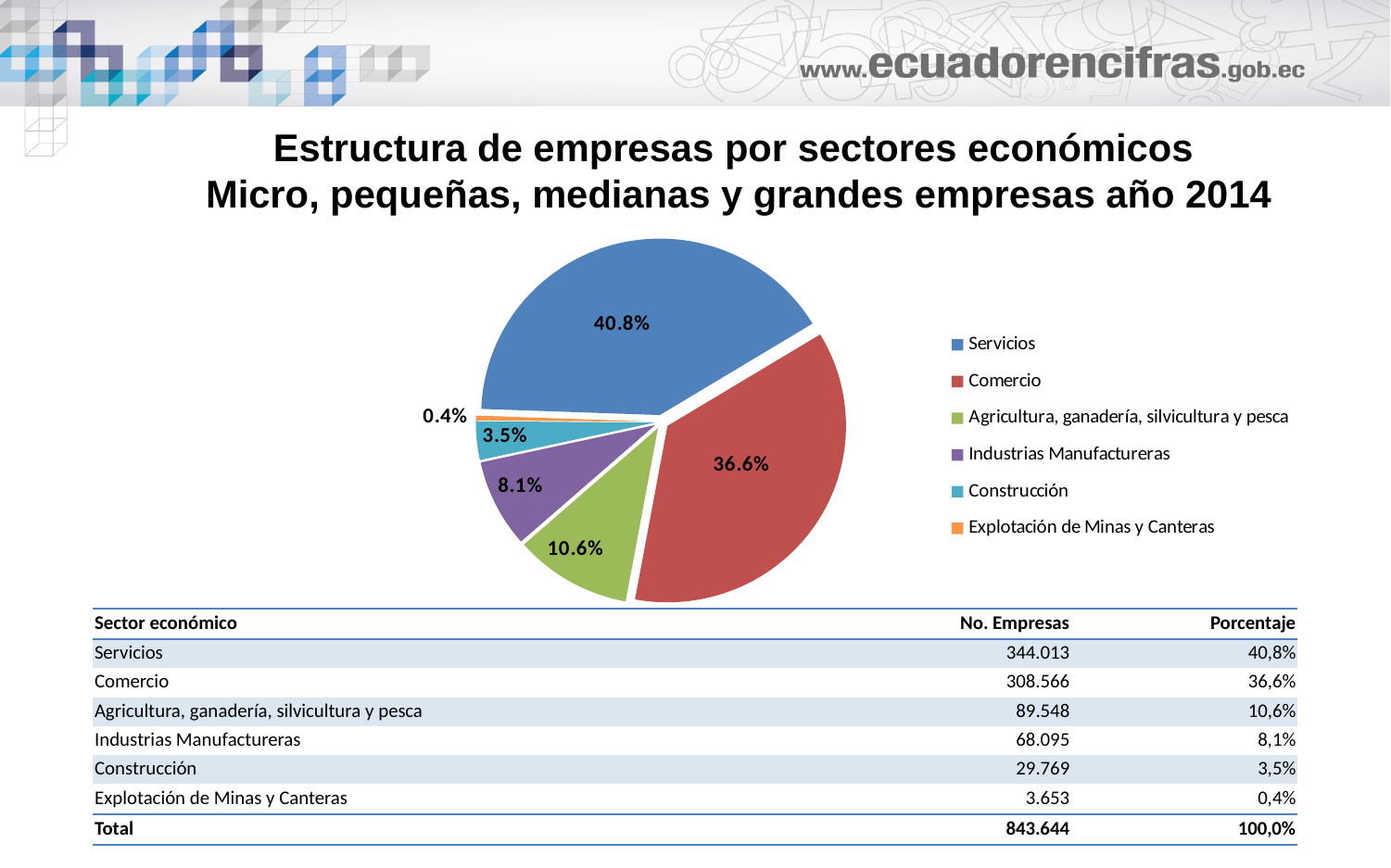

# Estructura de empresas por sectores económicos Micro, pequeñas, medianas y grandes empresas año 2014

### Chart

| Category |  |
|---|---|
| Servicios | 0.40777033914779215 |
| Comercio | 0.36575380136645314 |
| Agricultura, ganadería, silvicultura y pesca | 0.10614429783178687 |
| Industrias Manufactureras | 0.08071532542162334 |
| Construcción | 0.035286210771368016 |
| Explotación de Minas y Canteras | 0.004330025460976431 |
| Sector económico | No. Empresas | Porcentaje |
| --- | --- | --- |
| Servicios | 344.013 | 40,8% |
| Comercio | 308.566 | 36,6% |
| Agricultura, ganadería, silvicultura y pesca | 89.548 | 10,6% |
| Industrias Manufactureras | 68.095 | 8,1% |
| Construcción | 29.769 | 3,5% |
| Explotación de Minas y Canteras | 3.653 | 0,4% |
| Total | 843.644 | 100,0% |